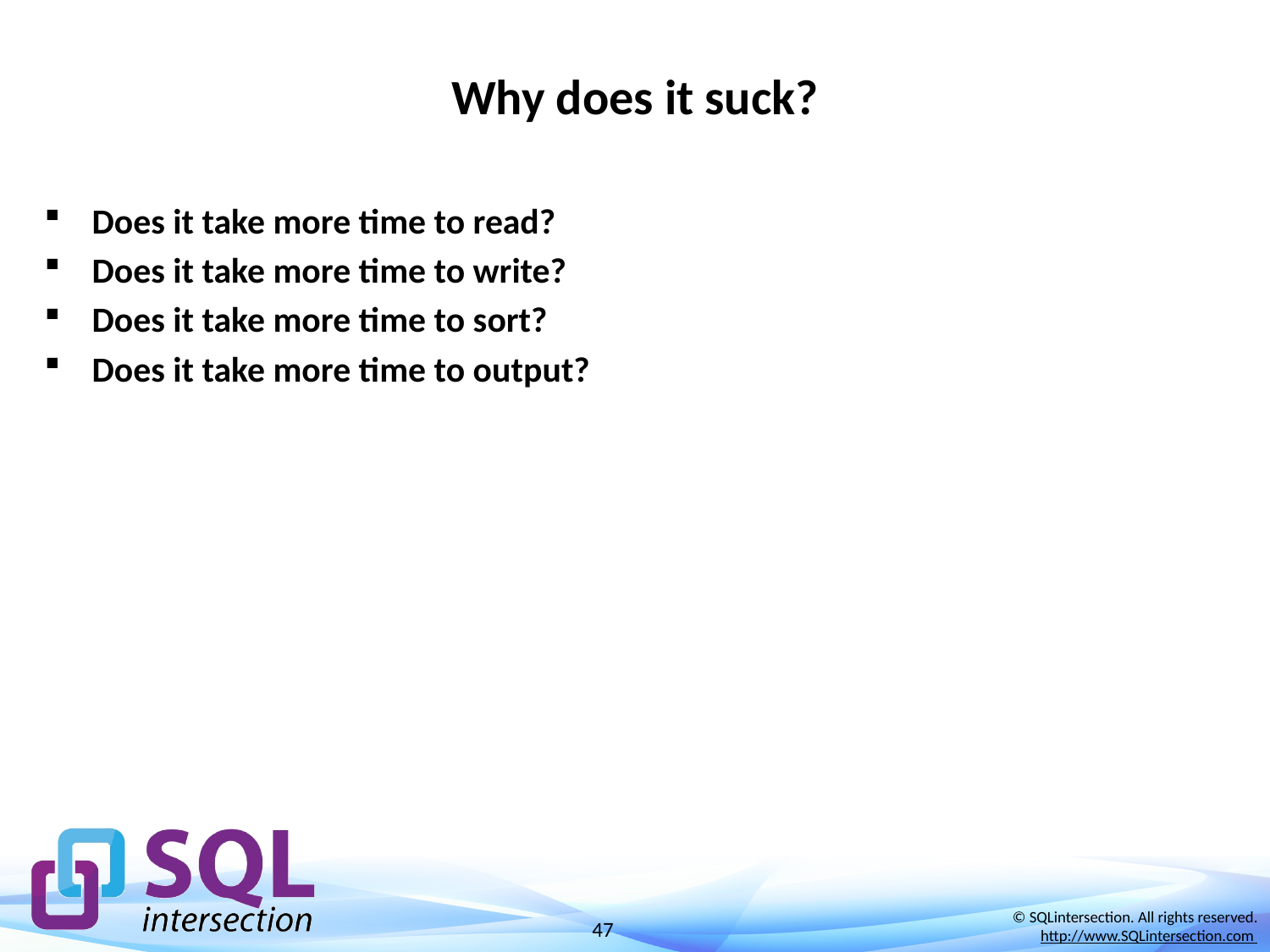

# Why does it suck?
Does it take more time to read?
Does it take more time to write?
Does it take more time to sort?
Does it take more time to output?